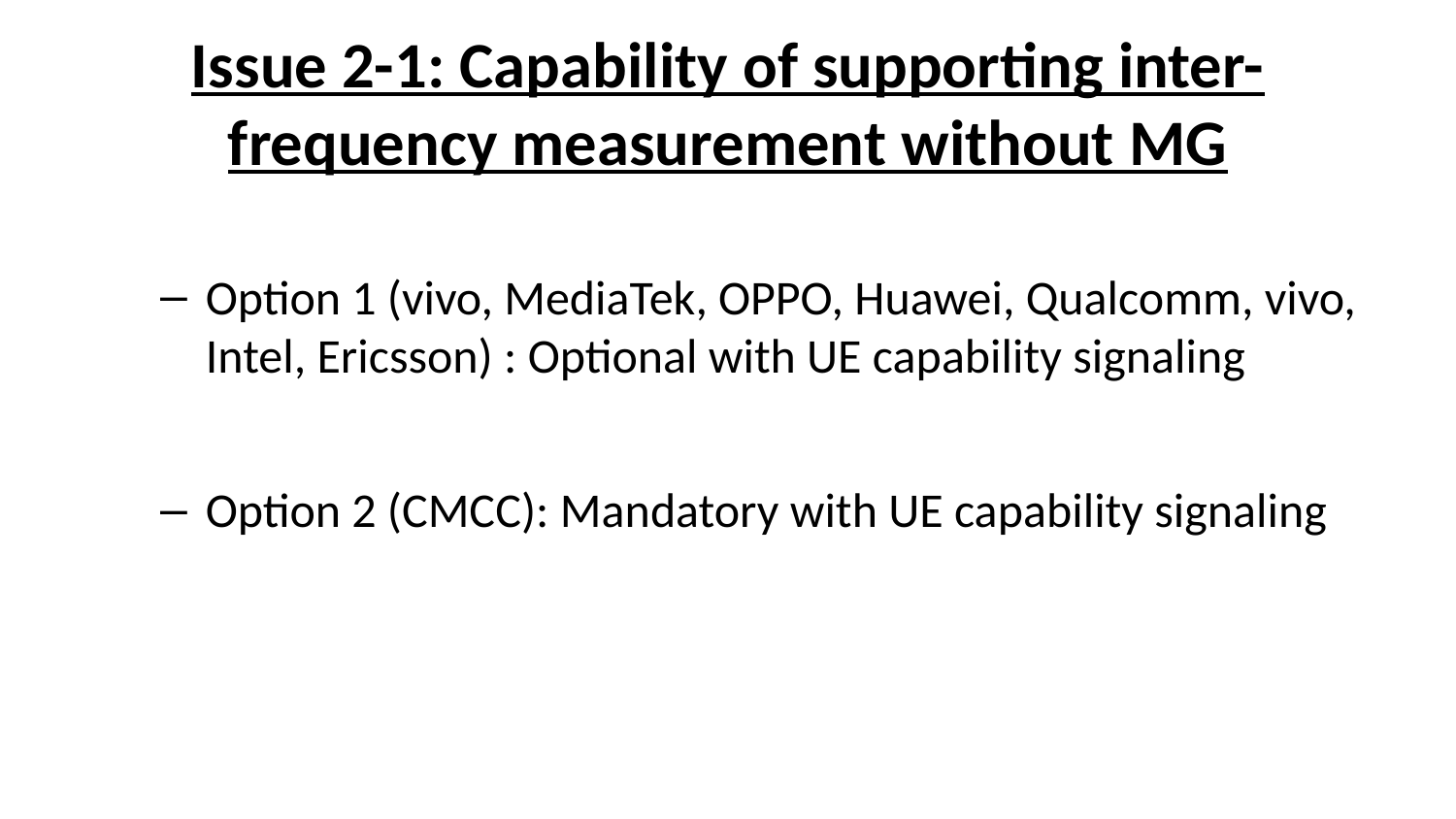

# Issue 2-1: Capability of supporting inter-frequency measurement without MG

Option 1 (vivo, MediaTek, OPPO, Huawei, Qualcomm, vivo, Intel, Ericsson) : Optional with UE capability signaling

Option 2 (CMCC): Mandatory with UE capability signaling